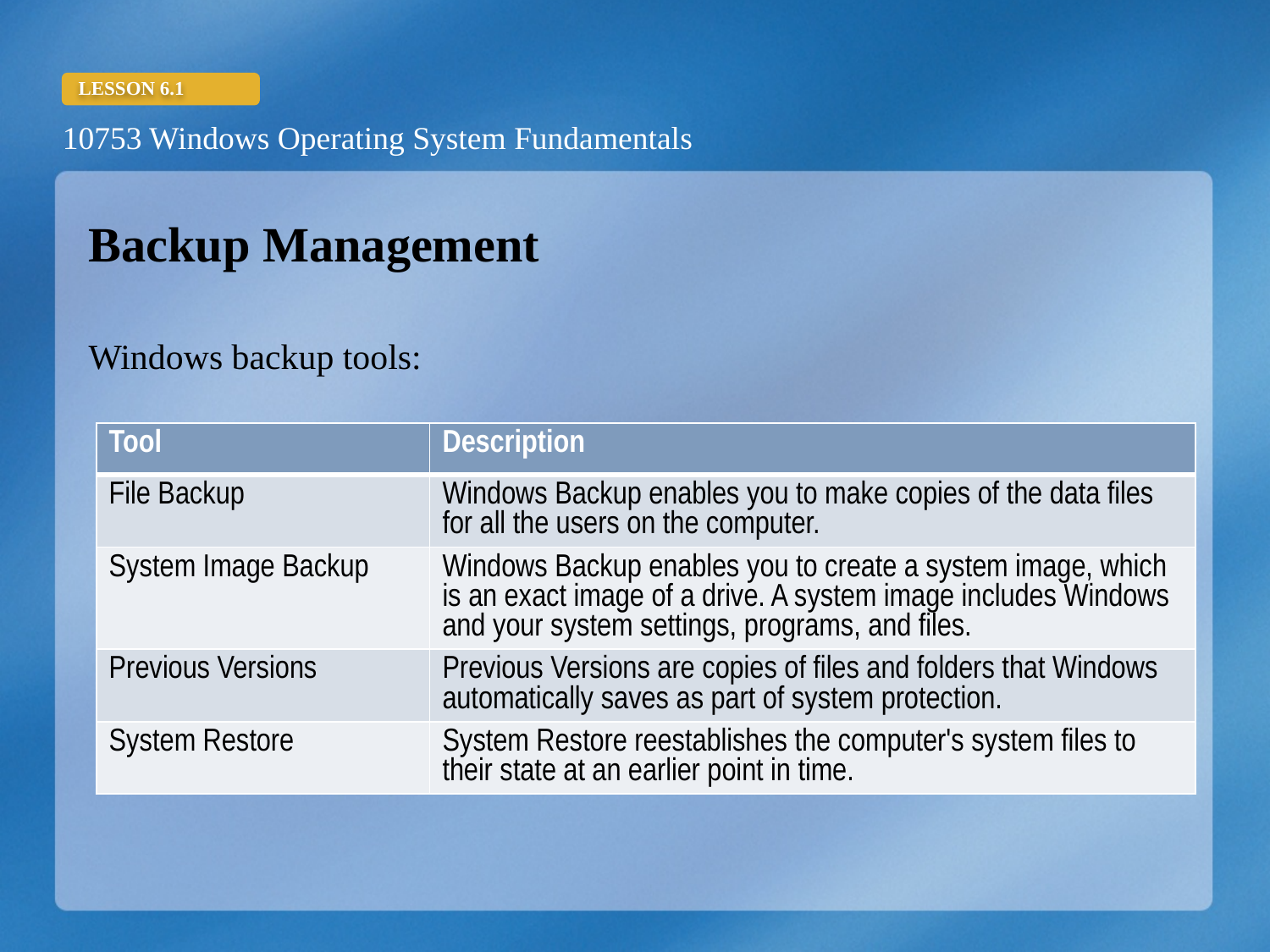

Backup Management

Windows backup tools:

| Tool | Description |
| --- | --- |
| File Backup | Windows Backup enables you to make copies of the data files for all the users on the computer. |
| System Image Backup | Windows Backup enables you to create a system image, which is an exact image of a drive. A system image includes Windows and your system settings, programs, and files. |
| Previous Versions | Previous Versions are copies of files and folders that Windows automatically saves as part of system protection. |
| System Restore | System Restore reestablishes the computer's system files to their state at an earlier point in time. |